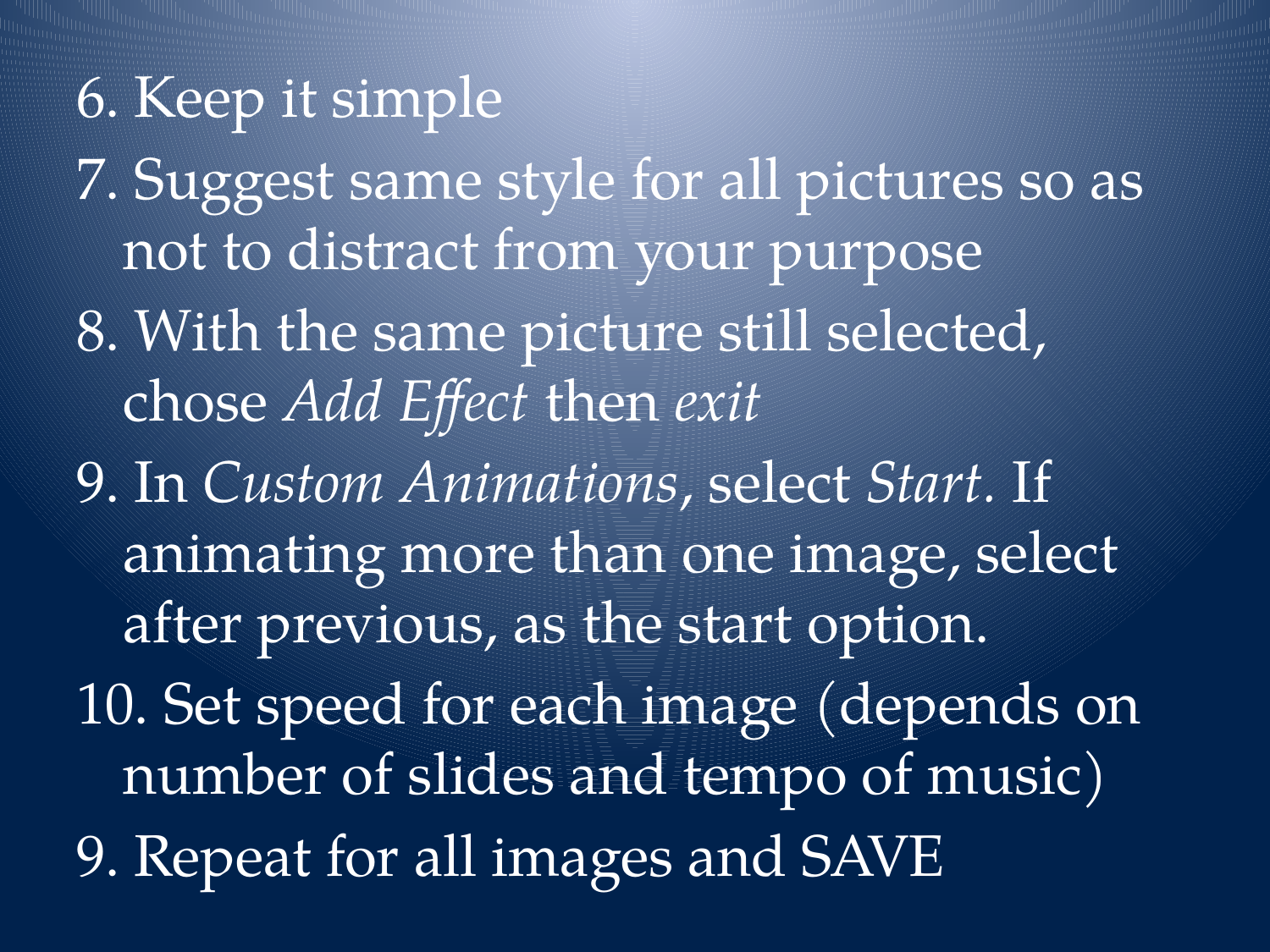

6. Keep it simple
7. Suggest same style for all pictures so as not to distract from your purpose
8. With the same picture still selected, chose Add Effect then exit
9. In Custom Animations, select Start. If animating more than one image, select after previous, as the start option.
10. Set speed for each image (depends on number of slides and tempo of music)
9. Repeat for all images and SAVE